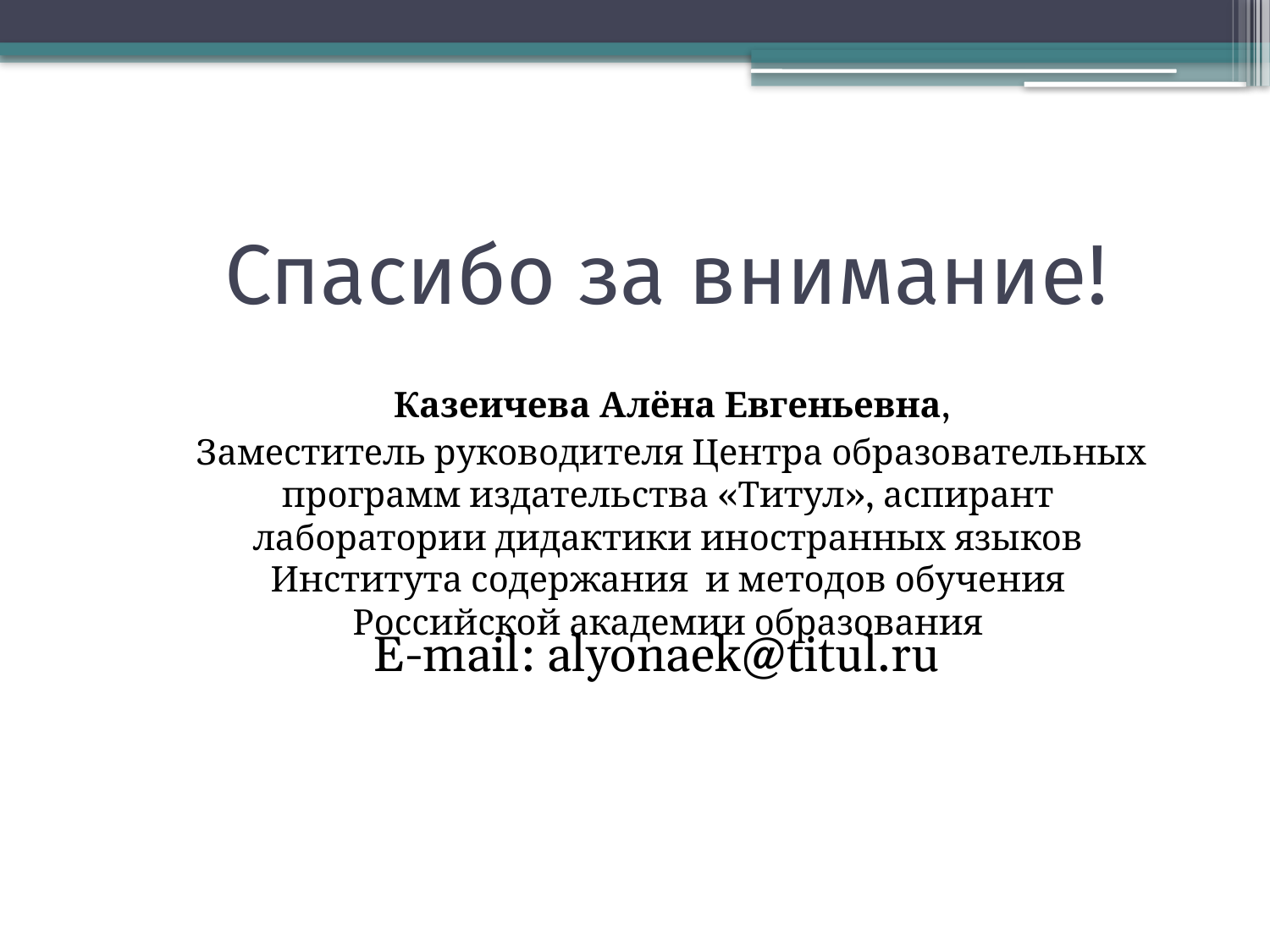

# Спасибо за внимание!
     Казеичева Алёна Евгеньевна,
     Заместитель руководителя Центра образовательных программ издательства «Титул», аспирант лаборатории дидактики иностранных языков Института содержания  и методов обучения Российской академии образования
E-mail: alyonaek@titul.ru